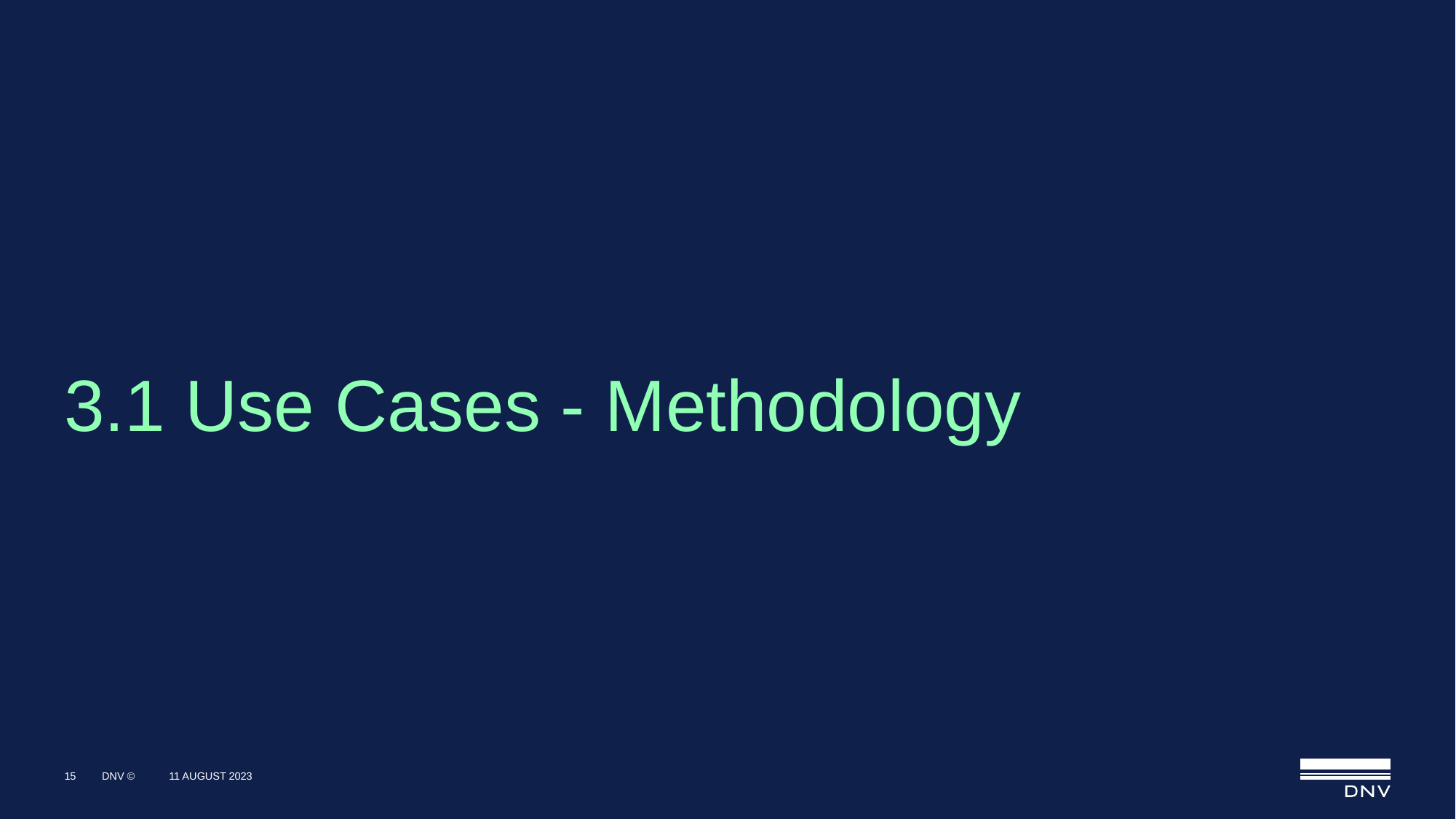

# 3.1 Use Cases - Methodology
15